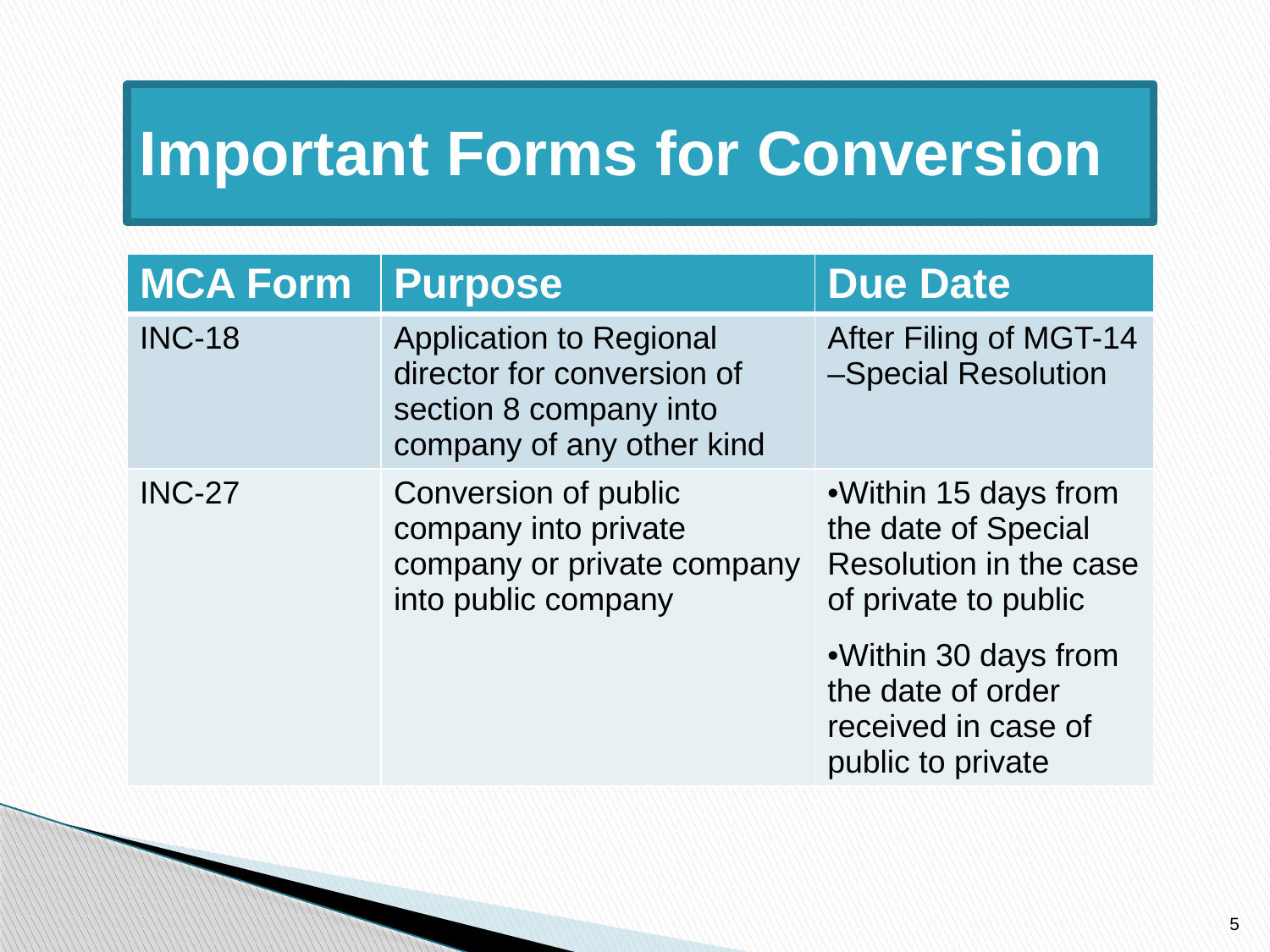

# Important Forms for Conversion
| MCA Form | Purpose | Due Date |
| --- | --- | --- |
| INC-18 | Application to Regional director for conversion of section 8 company into company of any other kind | After Filing of MGT-14 –Special Resolution |
| INC-27 | Conversion of public company into private company or private company into public company | Within 15 days from the date of Special Resolution in the case of private to public Within 30 days from the date of order received in case of public to private |
5